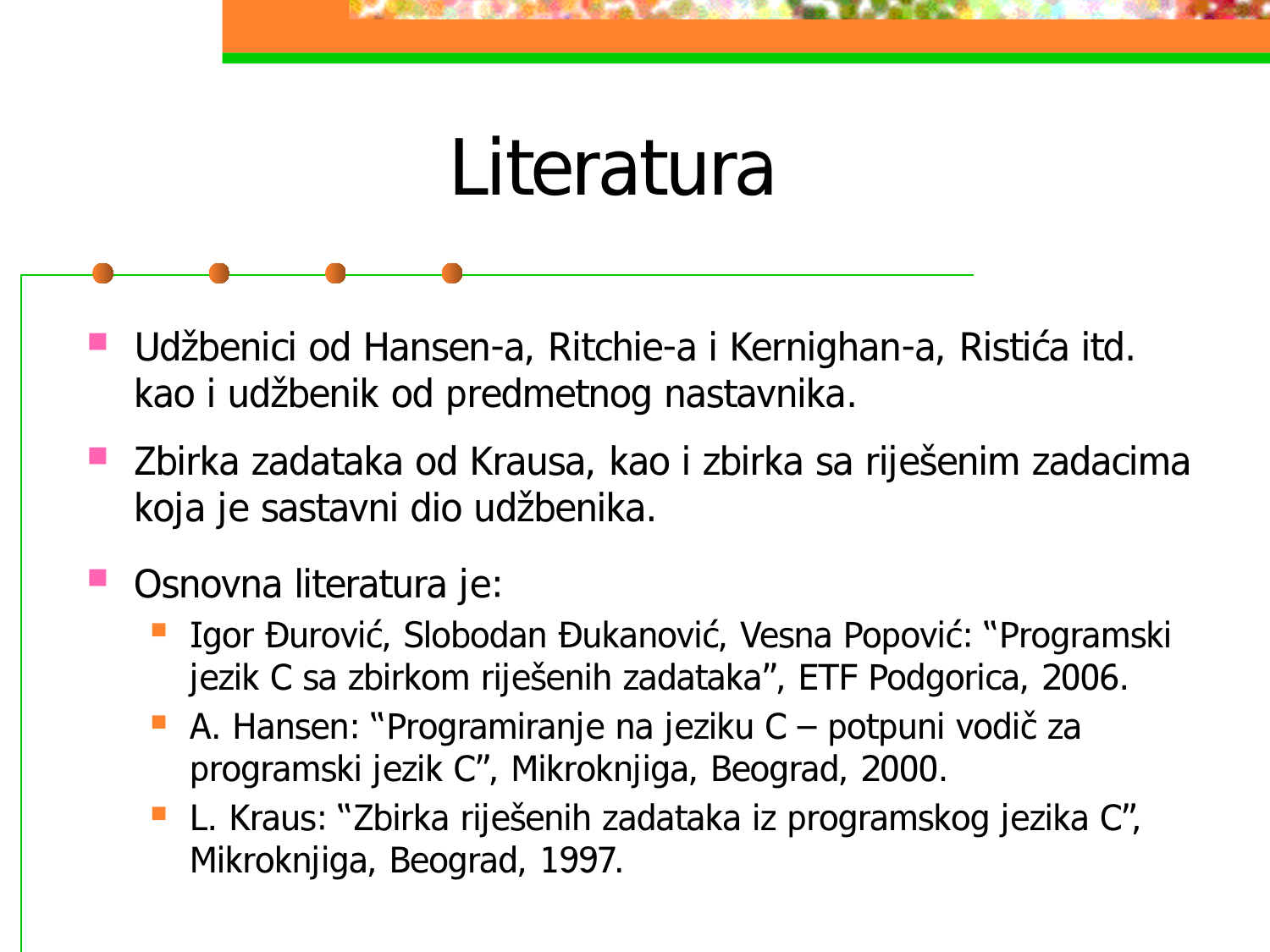

# Literatura
Udžbenici od Hansen-a, Ritchie-a i Kernighan-a, Ristića itd. kao i udžbenik od predmetnog nastavnika.
Zbirka zadataka od Krausa, kao i zbirka sa riješenim zadacima koja je sastavni dio udžbenika.
Osnovna literatura je:
Igor Đurović, Slobodan Đukanović, Vesna Popović: “Programski jezik C sa zbirkom riješenih zadataka”, ETF Podgorica, 2006.
A. Hansen: “Programiranje na jeziku C – potpuni vodič za programski jezik C”, Mikroknjiga, Beograd, 2000.
L. Kraus: “Zbirka riješenih zadataka iz programskog jezika C”, Mikroknjiga, Beograd, 1997.